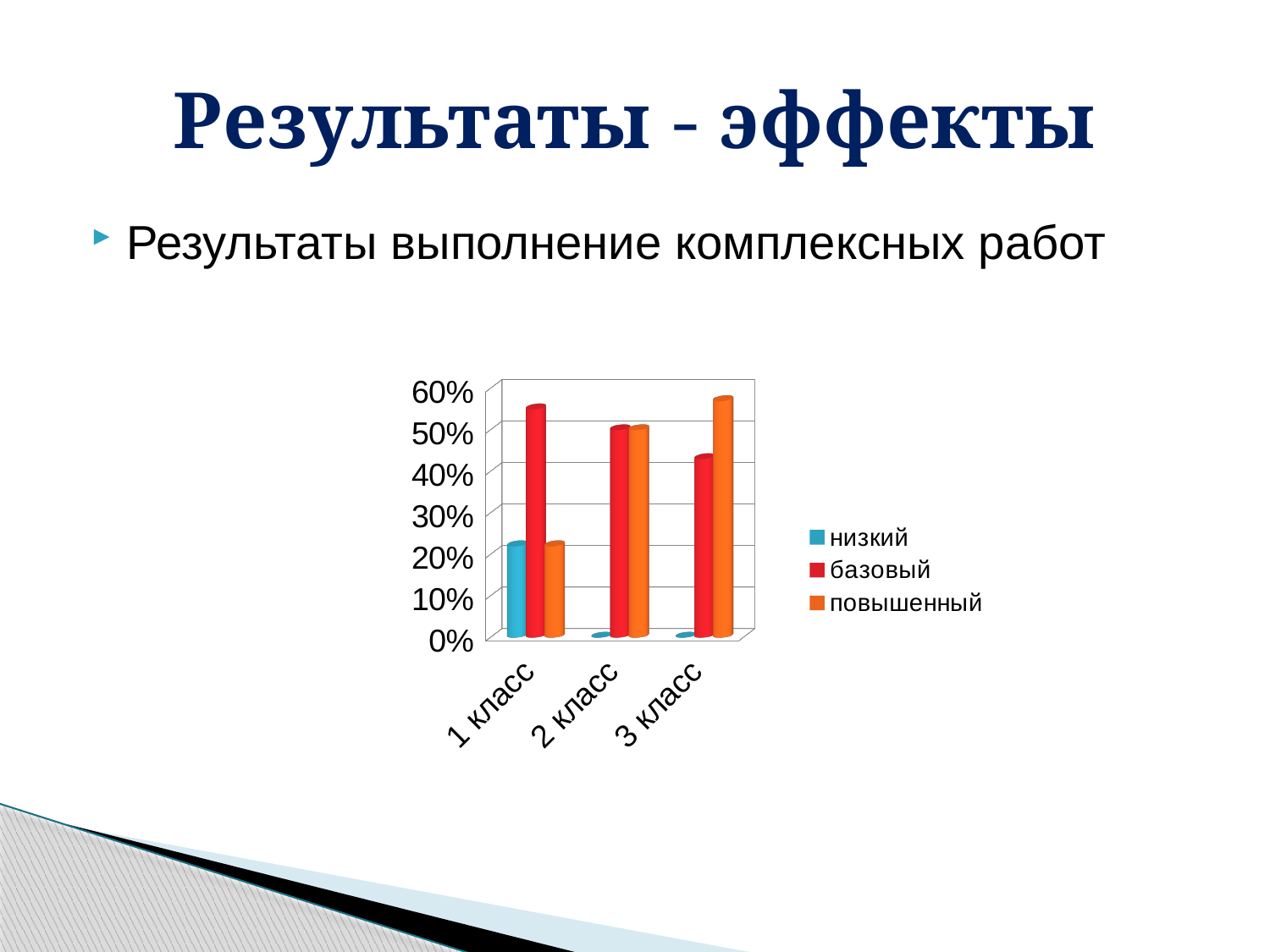

# Результаты - эффекты
Результаты выполнение комплексных работ

[unsupported chart]